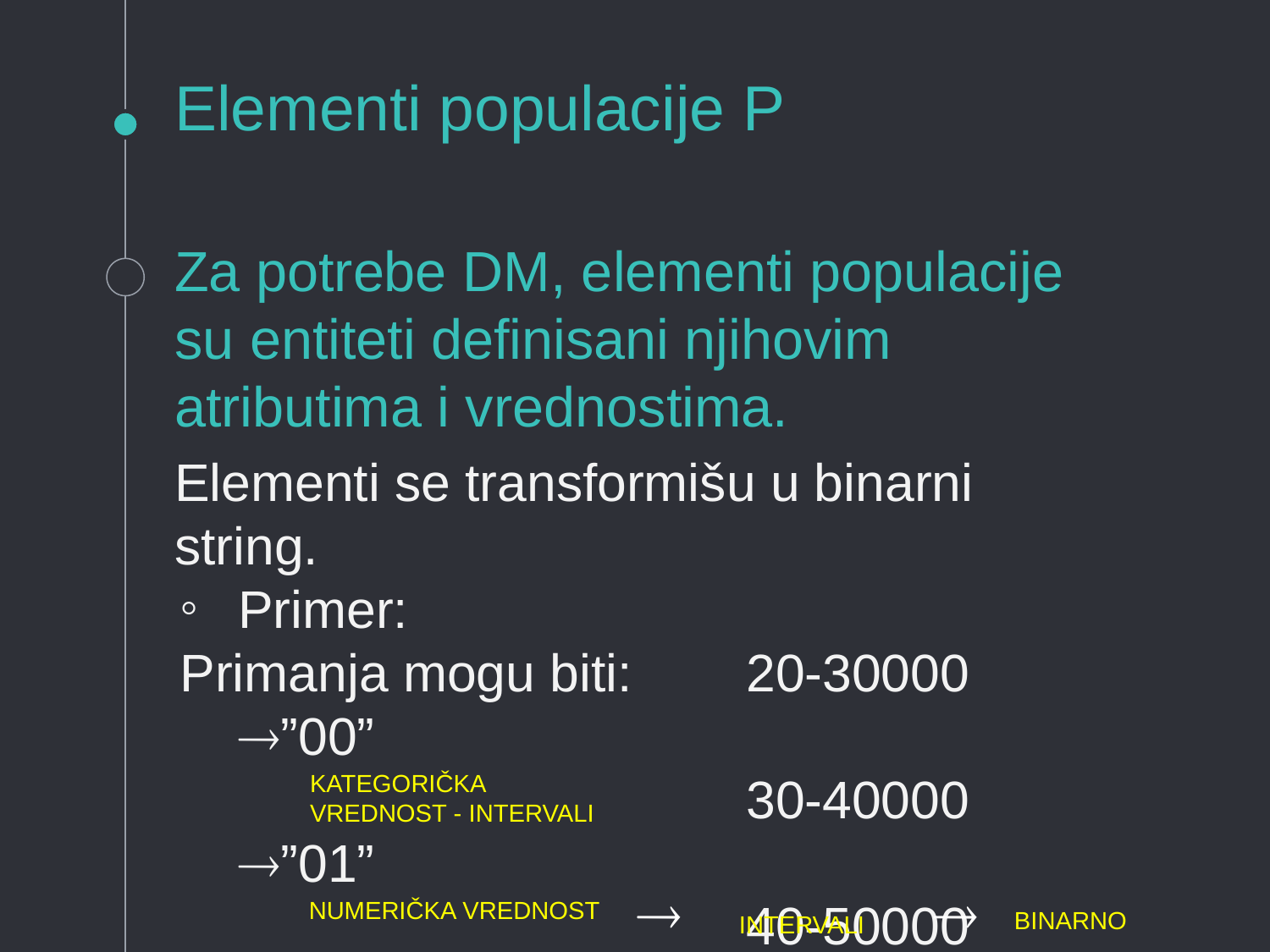

# Elementi populacije P
Za potrebe DM, elementi populacije su entiteti definisani njihovim atributima i vrednostima.
Elementi se transformišu u binarni string.
Primer:
Primanja mogu biti: 	20-30000 →”00”
		 		 	30-40000 →”01”
		 	 		40-50000 →”10”
					50-60000 →”11”
KATEGORIČKA VREDNOST - INTERVALI
→
→
NUMERIČKA VREDNOST
 BINARNO
 INTERVALI